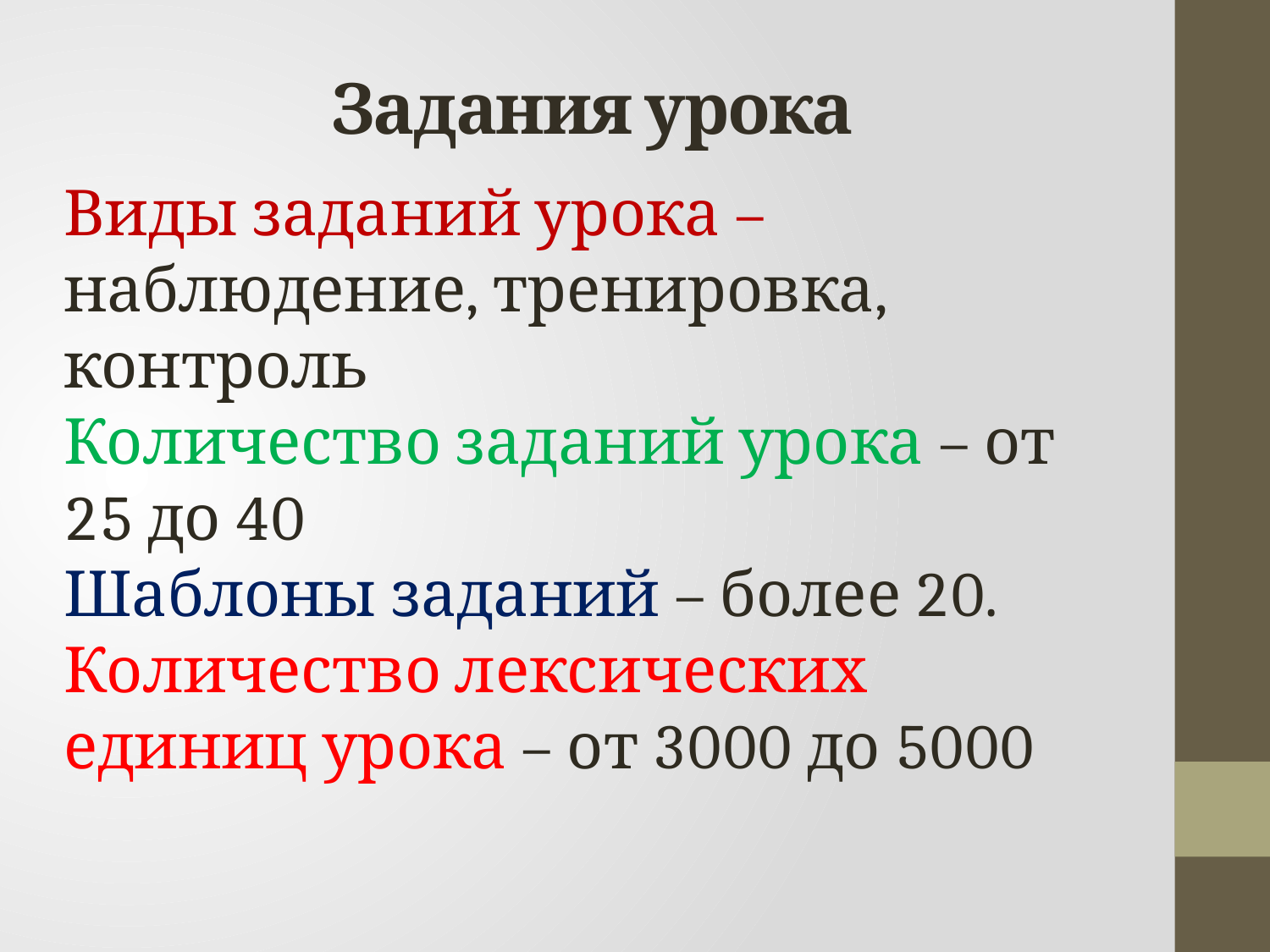

# Задания урока
Виды заданий урока – наблюдение, тренировка, контроль
Количество заданий урока – от 25 до 40
Шаблоны заданий – более 20.
Количество лексических единиц урока – от 3000 до 5000